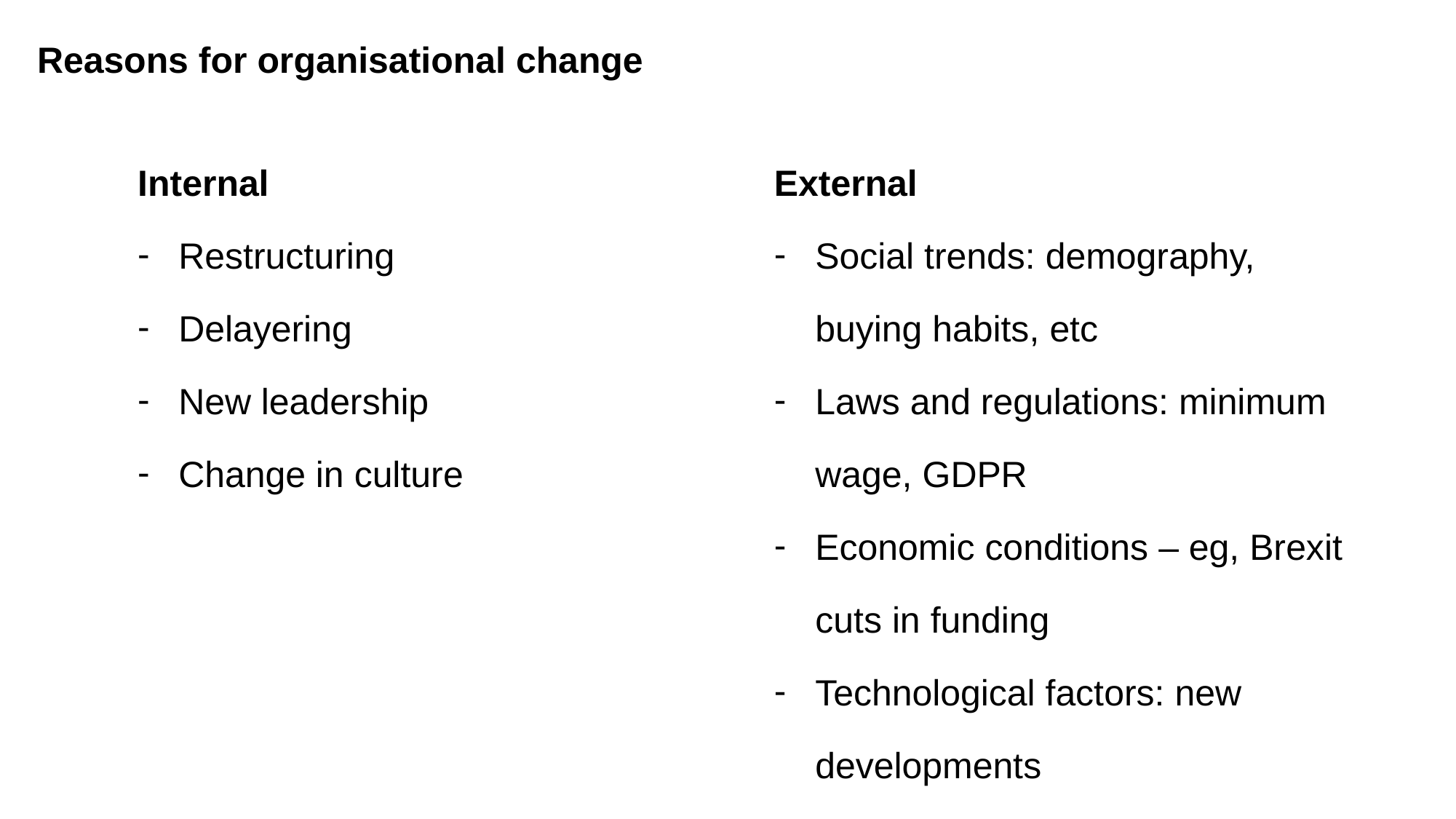

# Reasons for organisational change

External
Social trends: demography, buying habits, etc
Laws and regulations: minimum wage, GDPR
Economic conditions – eg, Brexit cuts in funding
Technological factors: new developments
Internal
Restructuring
Delayering
New leadership
Change in culture